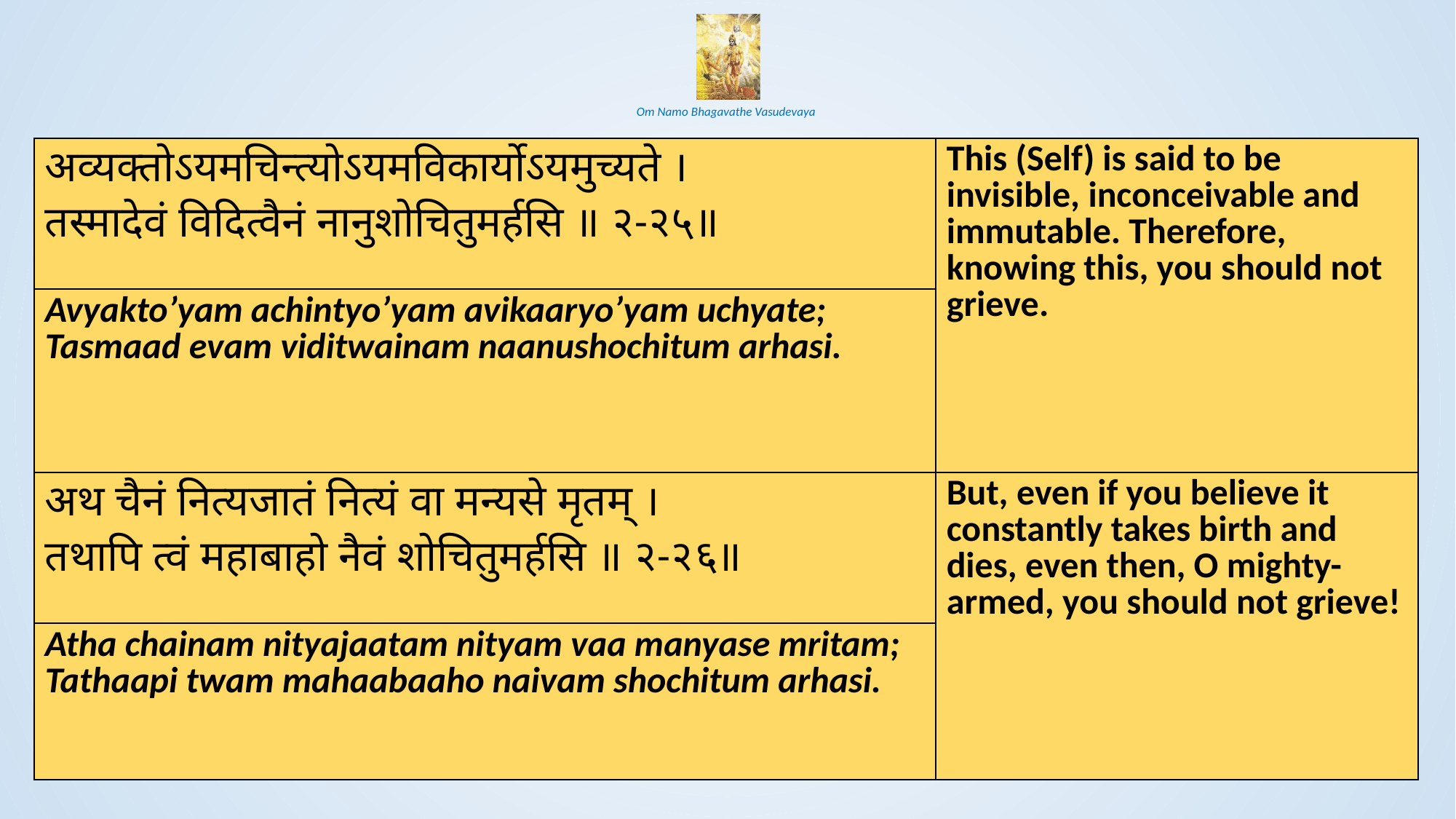

# Om Namo Bhagavathe Vasudevaya
| अव्यक्तोऽयमचिन्त्योऽयमविकार्योऽयमुच्यते । तस्मादेवं विदित्वैनं नानुशोचितुमर्हसि ॥ २-२५॥ | This (Self) is said to be invisible, inconceivable and immutable. Therefore, knowing this, you should not grieve. |
| --- | --- |
| Avyakto’yam achintyo’yam avikaaryo’yam uchyate; Tasmaad evam viditwainam naanushochitum arhasi. |  |
| अथ चैनं नित्यजातं नित्यं वा मन्यसे मृतम् । तथापि त्वं महाबाहो नैवं शोचितुमर्हसि ॥ २-२६॥ | But, even if you believe it constantly takes birth and dies, even then, O mighty-armed, you should not grieve! |
| --- | --- |
| Atha chainam nityajaatam nityam vaa manyase mritam; Tathaapi twam mahaabaaho naivam shochitum arhasi. |  |